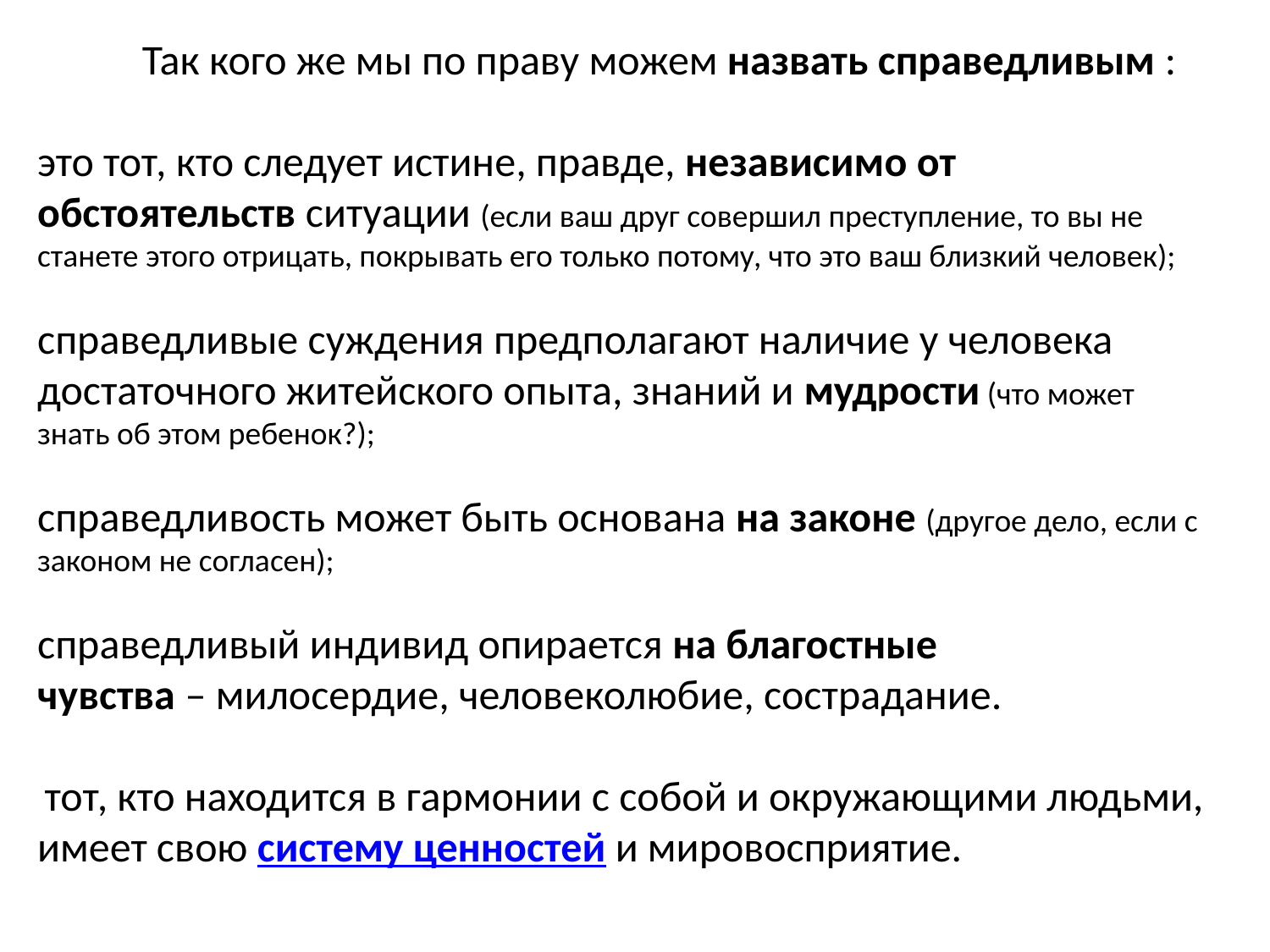

Так кого же мы по праву можем назвать справедливым :

это тот, кто следует истине, правде, независимо от обстоятельств ситуации (если ваш друг совершил преступление, то вы не станете этого отрицать, покрывать его только потому, что это ваш близкий человек);

справедливые суждения предполагают наличие у человека достаточного житейского опыта, знаний и мудрости (что может знать об этом ребенок?);

справедливость может быть основана на законе (другое дело, если с законом не согласен);

справедливый индивид опирается на благостные чувства – милосердие, человеколюбие, сострадание.

 тот, кто находится в гармонии с собой и окружающими людьми, имеет свою систему ценностей и мировосприятие.